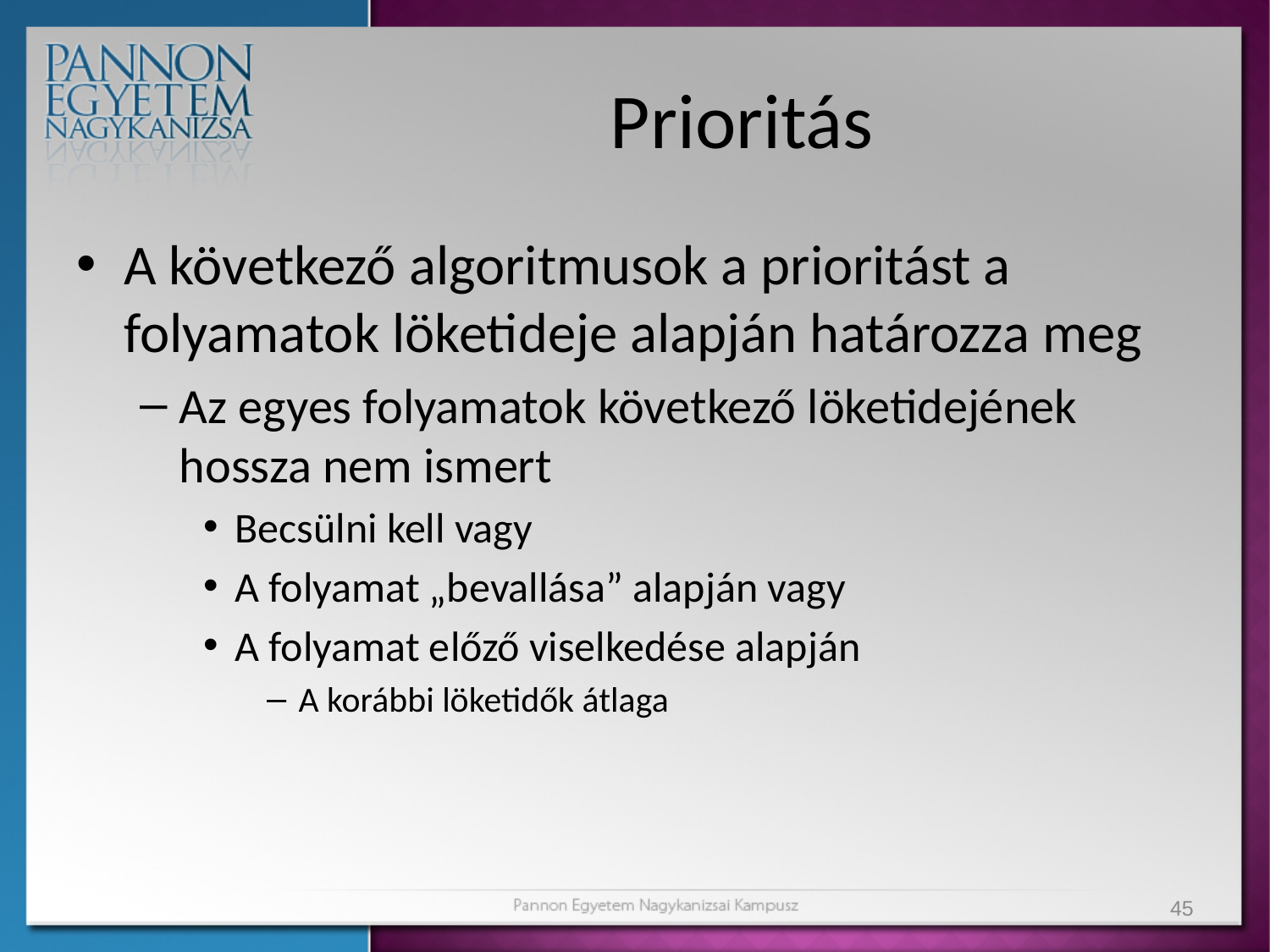

# Prioritás
A következő algoritmusok a prioritást a folyamatok löketideje alapján határozza meg
Az egyes folyamatok következő löketidejének hossza nem ismert
Becsülni kell vagy
A folyamat „bevallása” alapján vagy
A folyamat előző viselkedése alapján
A korábbi löketidők átlaga
45